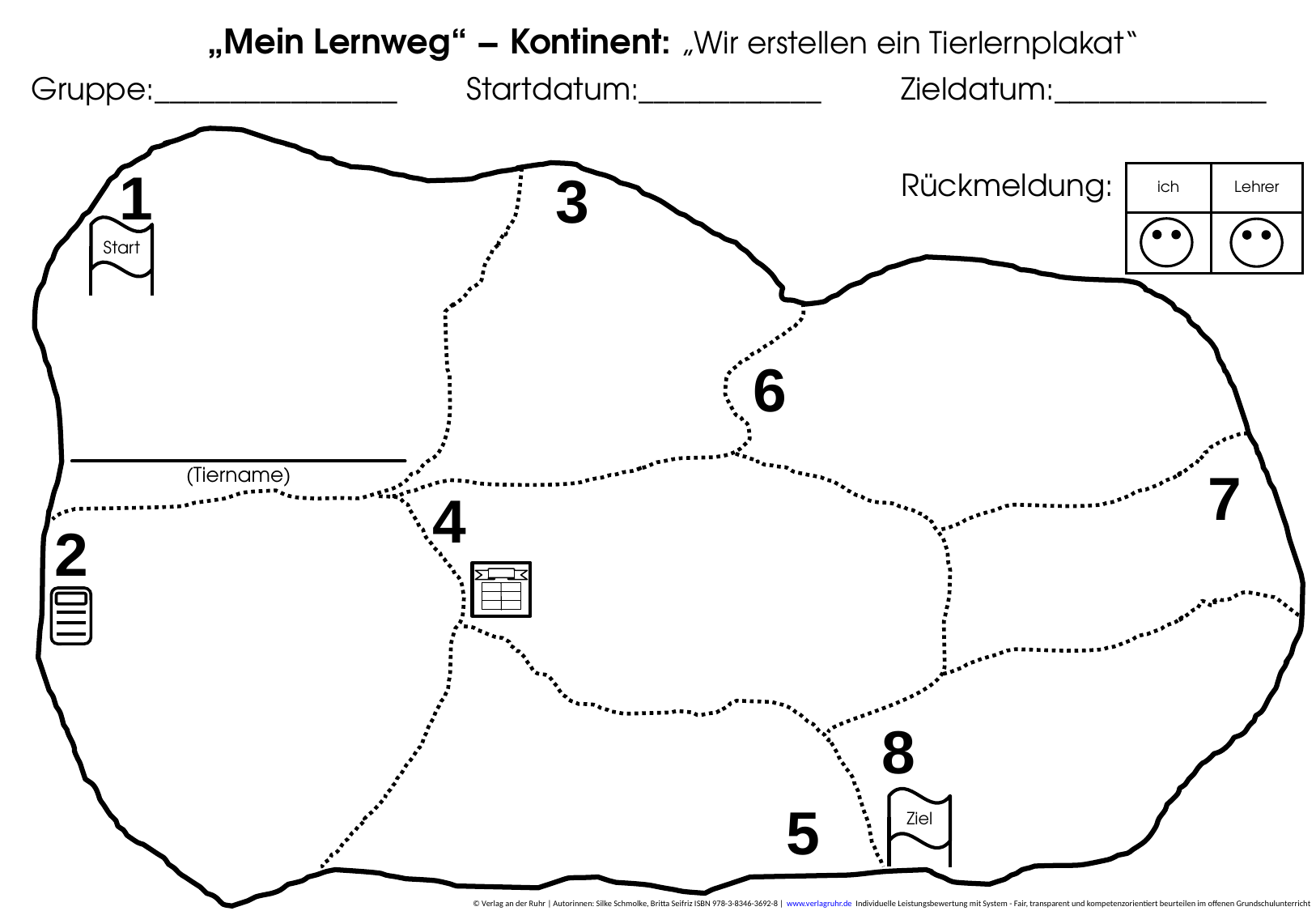

„Mein Lernweg“ − Kontinent: „Wir erstellen ein Tierlernplakat“
Gruppe:________________
Startdatum:____________
Zieldatum:______________

1
3
| Rückmeldung: | ich | Lehrer |
| --- | --- | --- |
|  |  |  |

Start

6

7

(Tiername)
4

2

8
5
Ziel